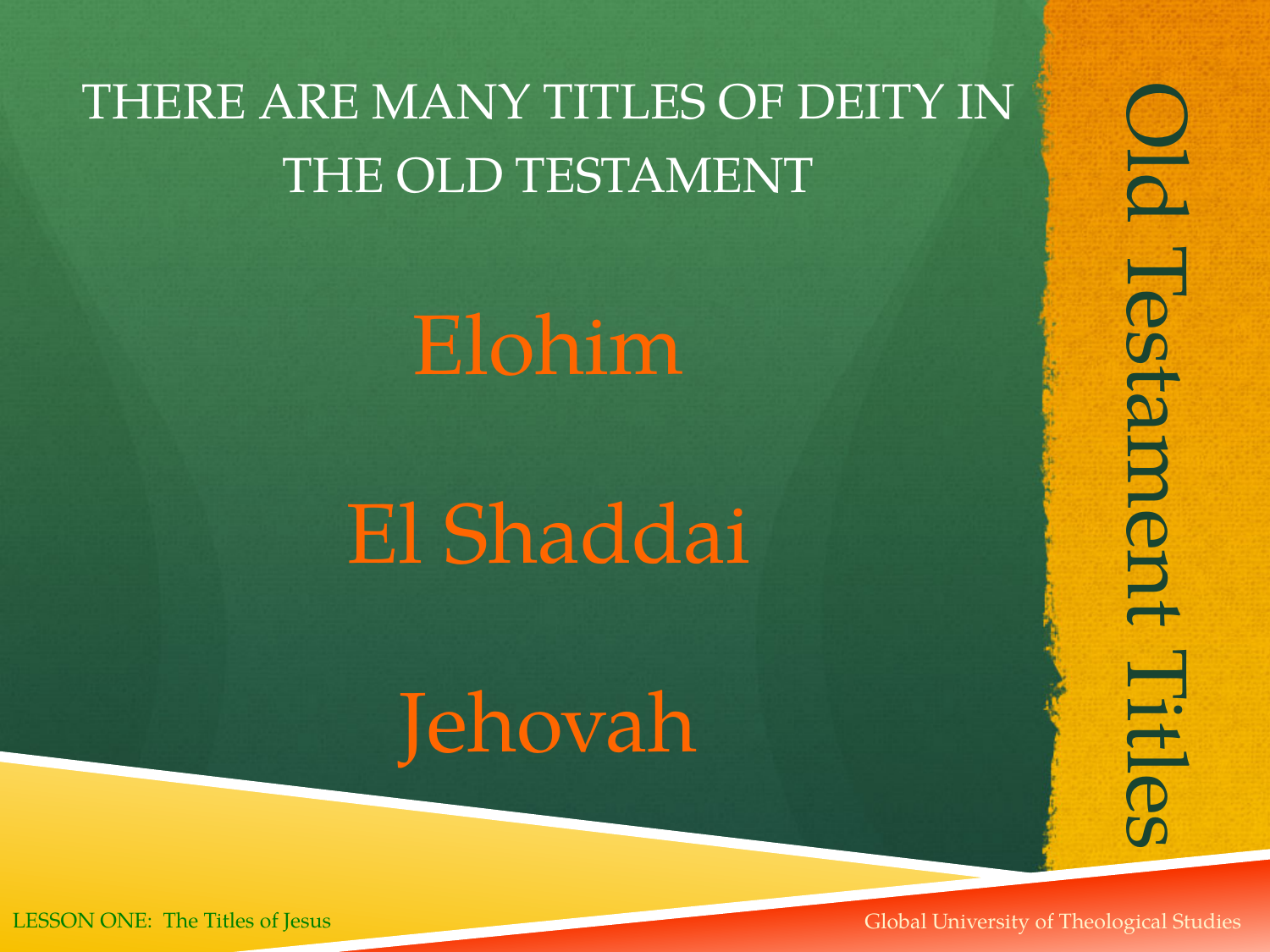

THERE ARE MANY TITLES OF DEITY IN
THE OLD TESTAMENT

Elohim

El Shaddai

Jehovah
# Old Testament Titles
Global University of Theological Studies
LESSON ONE:  The Titles of Jesus